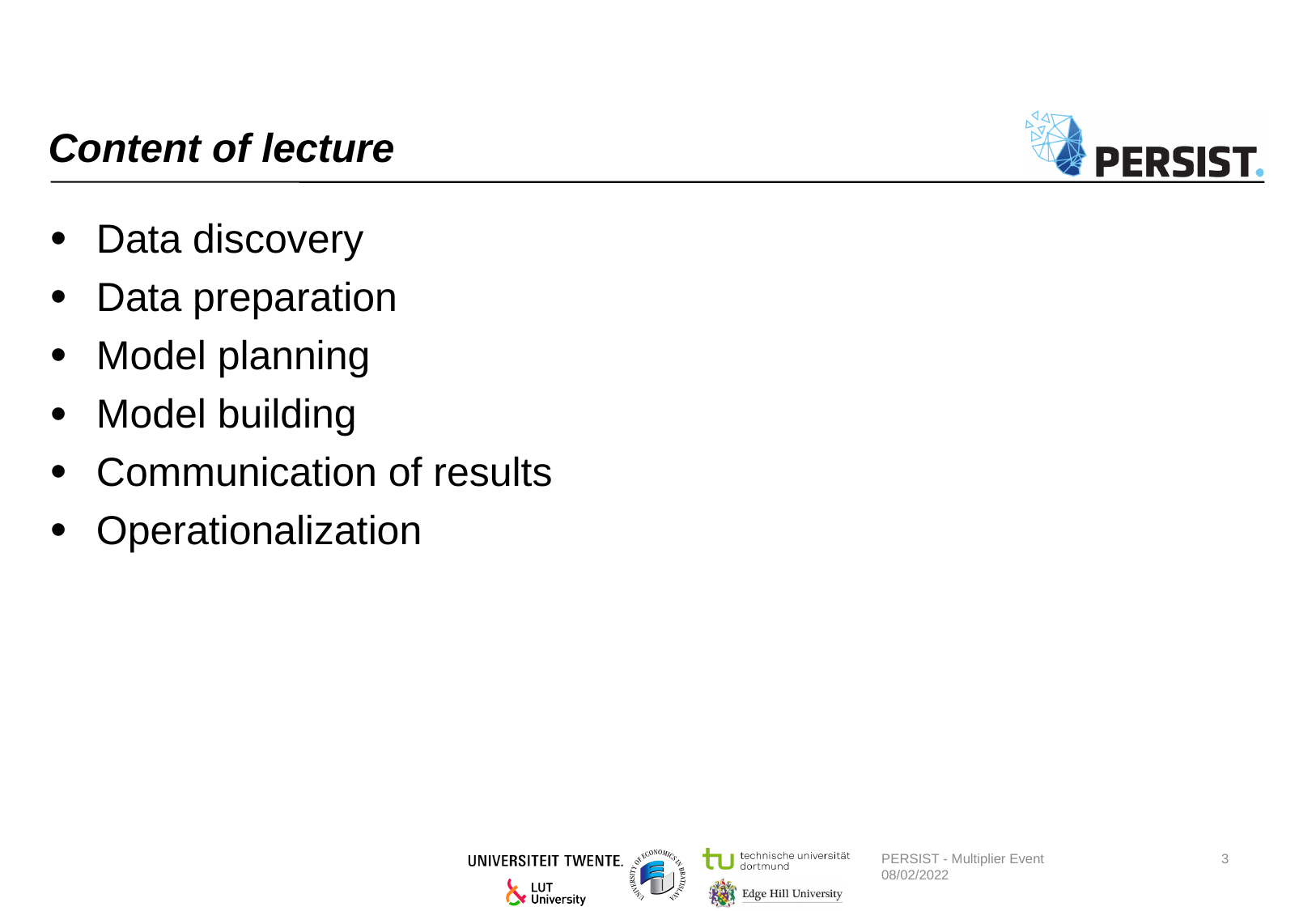

# Content of lecture
Data discovery
Data preparation
Model planning
Model building
Communication of results
Operationalization